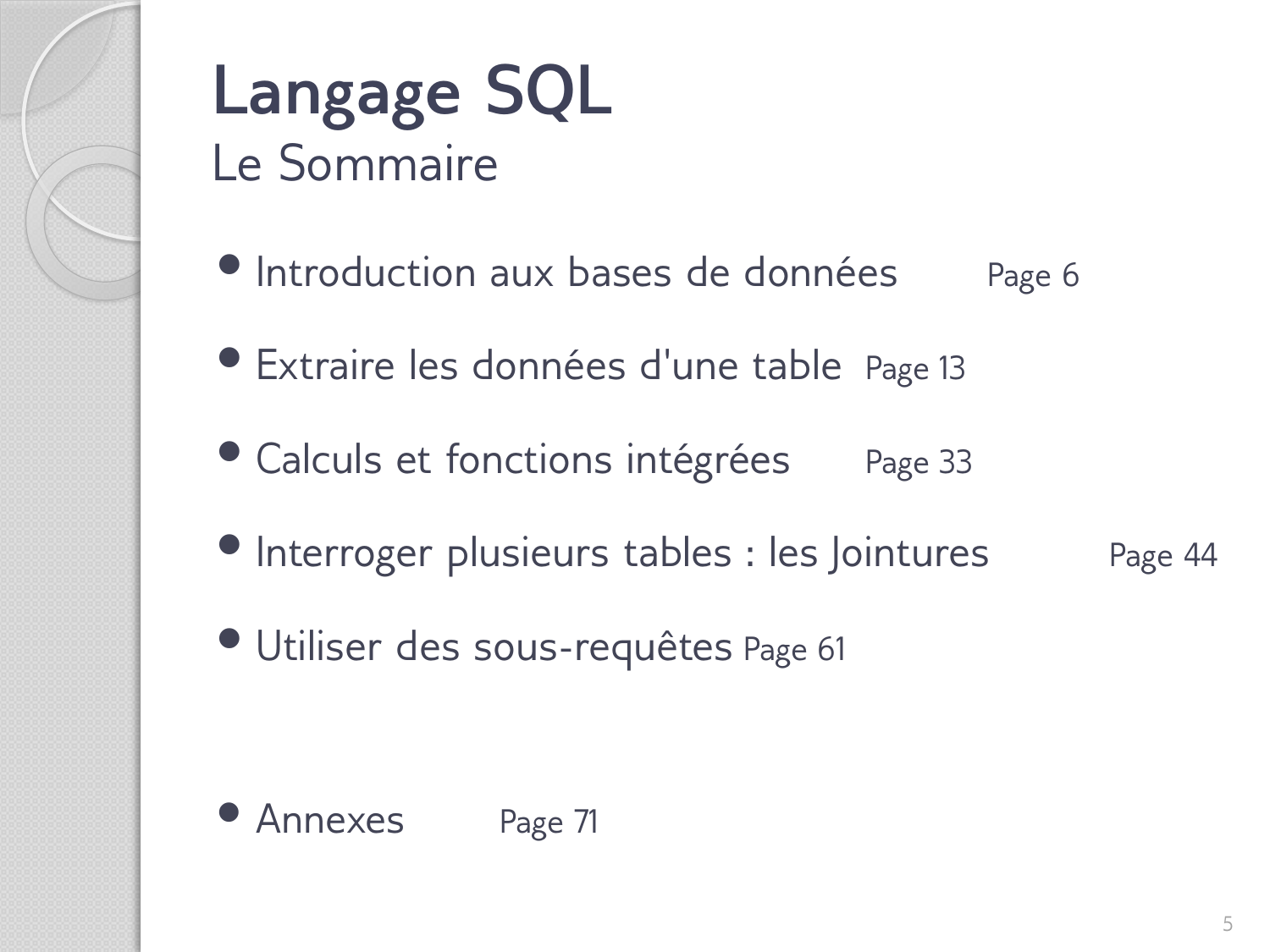

# Langage SQL Le Sommaire
Introduction aux bases de données		Page 6
Extraire les données d'une table		Page 13
Calculs et fonctions intégrées			Page 33
Interroger plusieurs tables : les Jointures	Page 44
Utiliser des sous-requêtes			Page 61

Annexes						Page 71
5